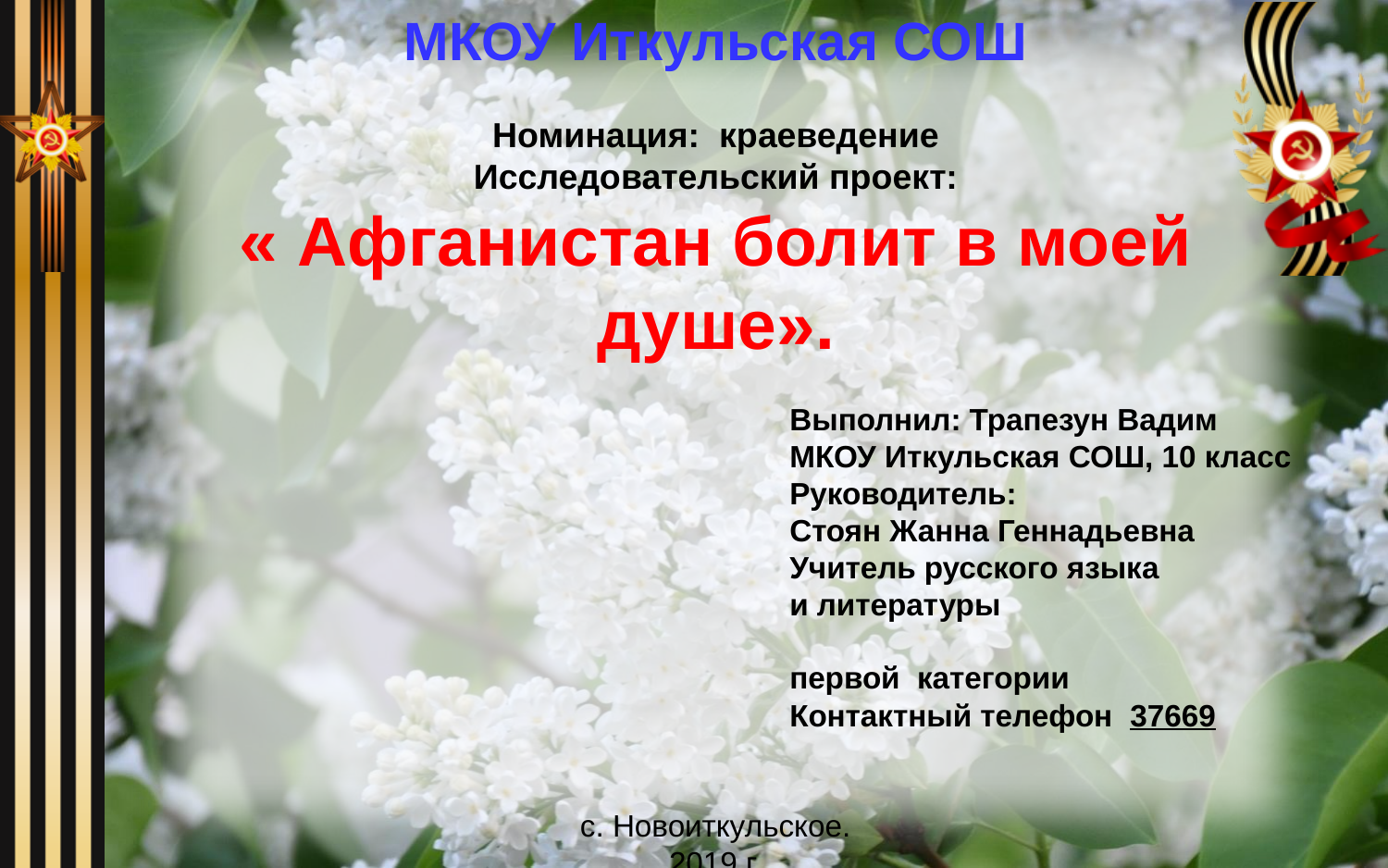

МКОУ Иткульская СОШ

Номинация:  краеведение
Исследовательский проект:
« Афганистан болит в моей душе».

                                                                              Выполнил: Трапезун Вадим
                                                                              МКОУ Иткульская СОШ, 10 класс
                                                                              Руководитель:
                                                                              Стоян Жанна Геннадьевна
                                                                              Учитель русского языка
                                                                              и литературы
                                                                              первой  категории
                                                                              Контактный телефон  37669

с. Новоиткульское.
2019 г.